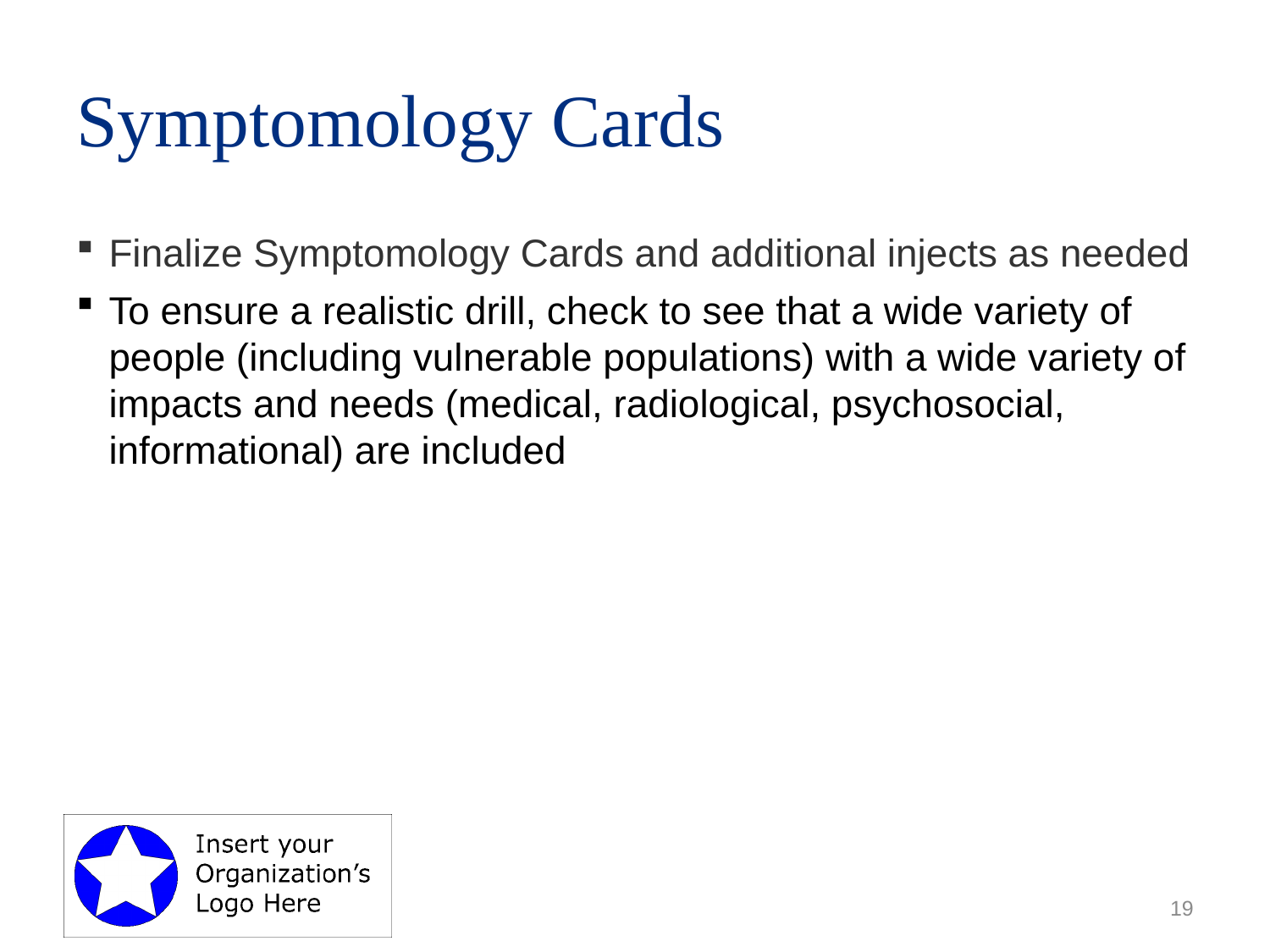

# Symptomology Cards
Finalize Symptomology Cards and additional injects as needed
To ensure a realistic drill, check to see that a wide variety of people (including vulnerable populations) with a wide variety of impacts and needs (medical, radiological, psychosocial, informational) are included

19